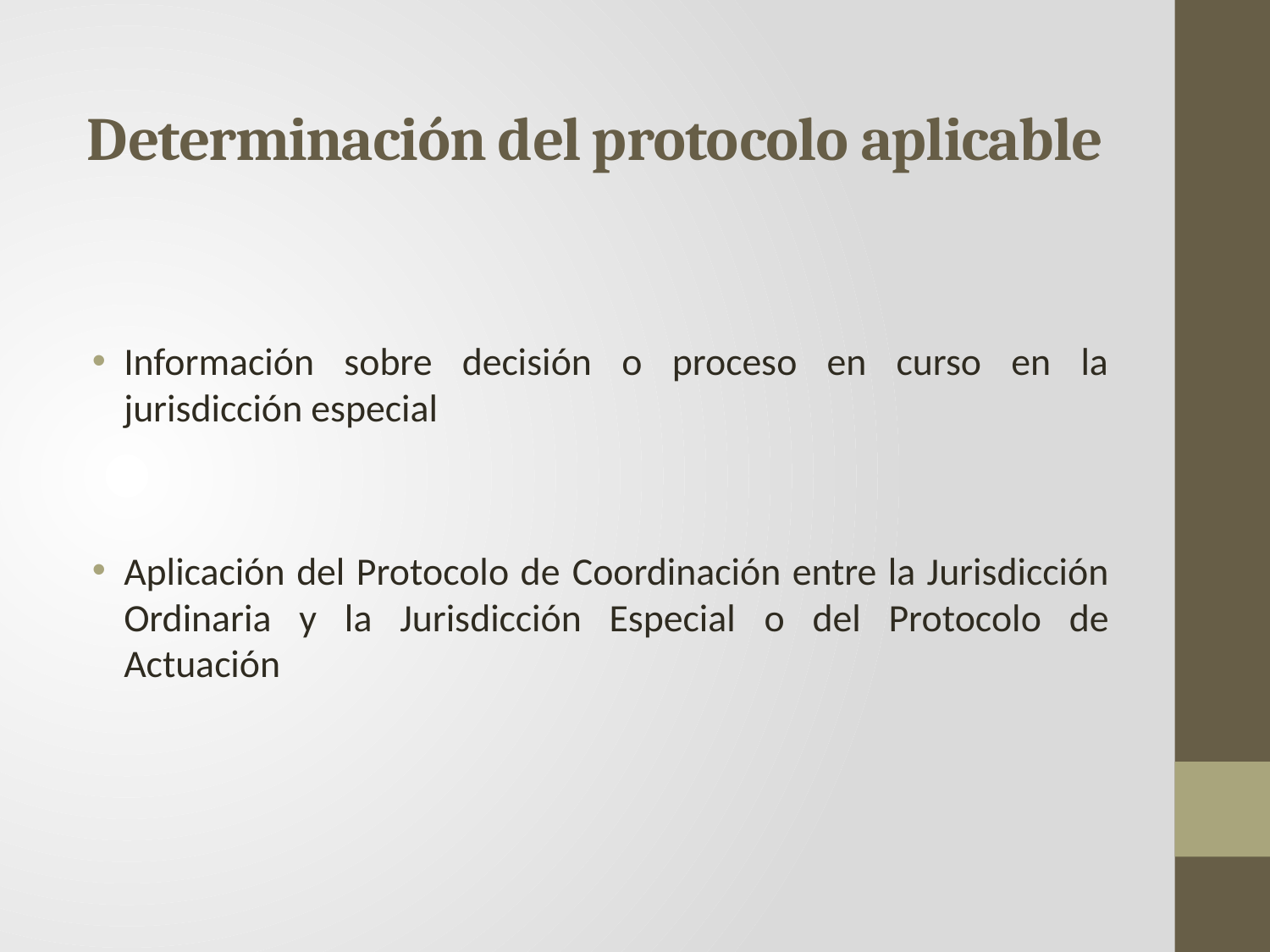

# Determinación del protocolo aplicable

Información sobre decisión o proceso en curso en la jurisdicción especial

Aplicación del Protocolo de Coordinación entre la Jurisdicción Ordinaria y la Jurisdicción Especial o del Protocolo de Actuación